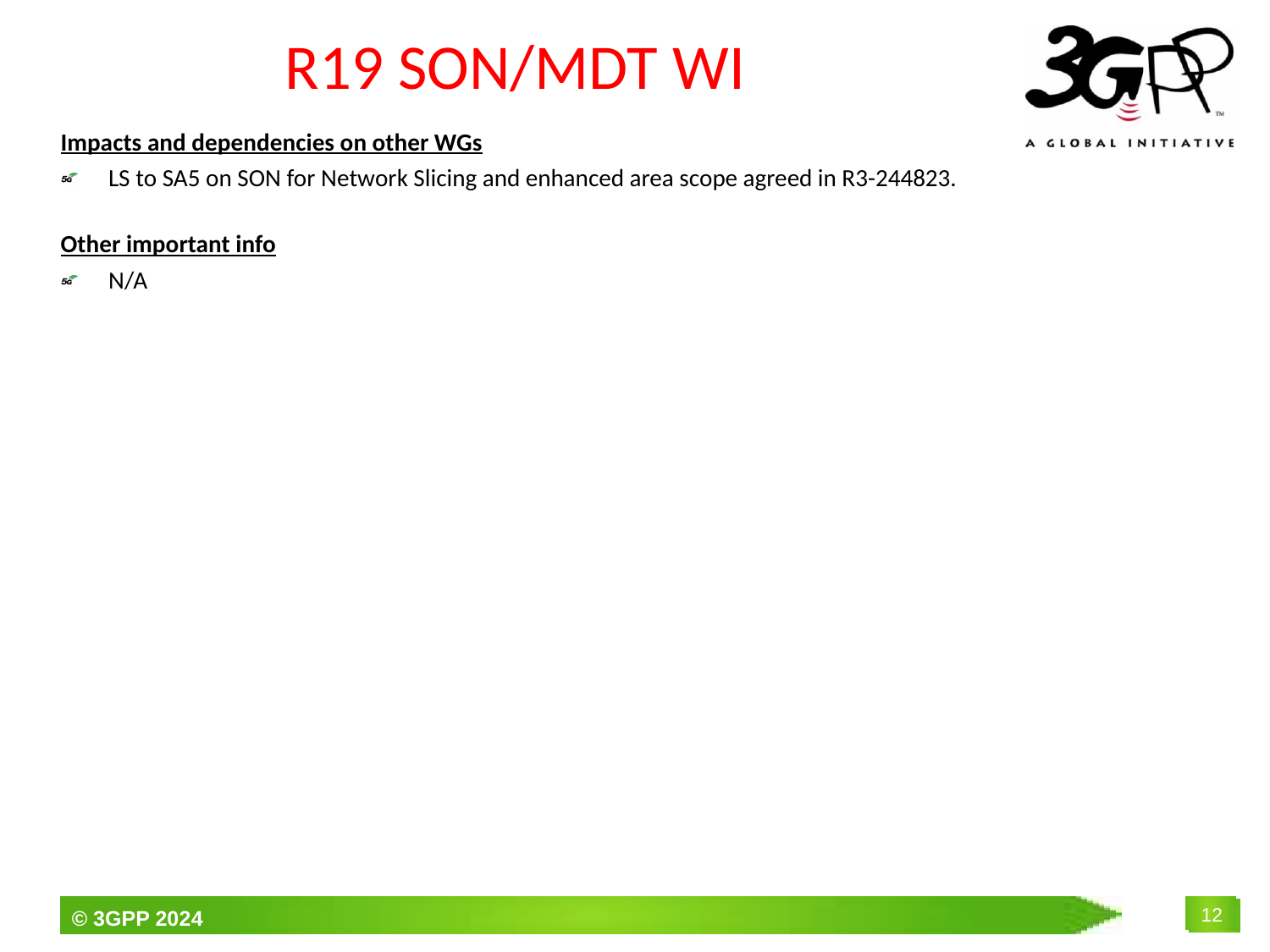

# R19 SON/MDT WI
Impacts and dependencies on other WGs
LS to SA5 on SON for Network Slicing and enhanced area scope agreed in R3-244823.

Other important info
N/A

12